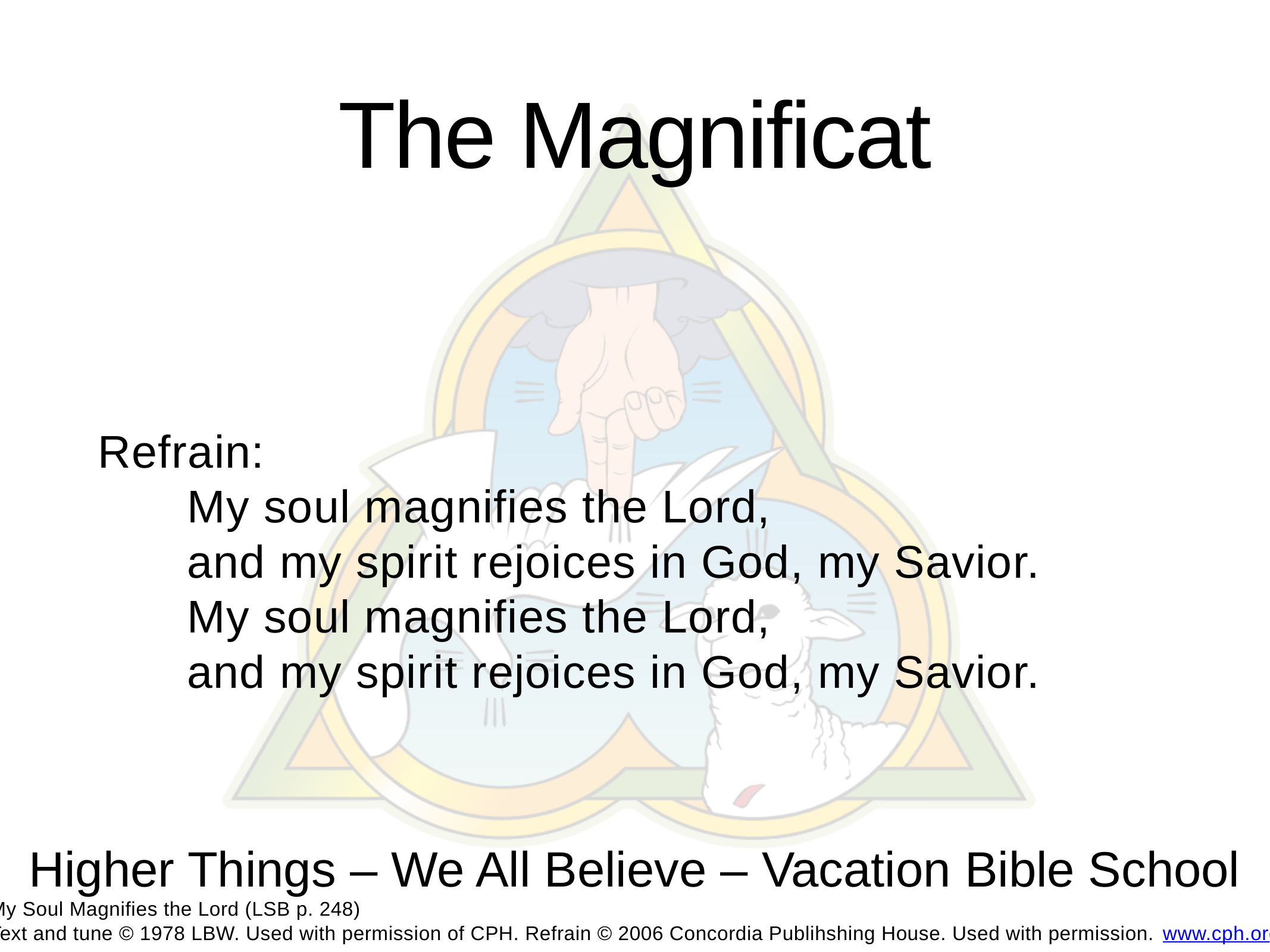

# The Magnificat
Refrain:
	My soul magnifies the Lord,
	and my spirit rejoices in God, my Savior.
	My soul magnifies the Lord,
	and my spirit rejoices in God, my Savior.